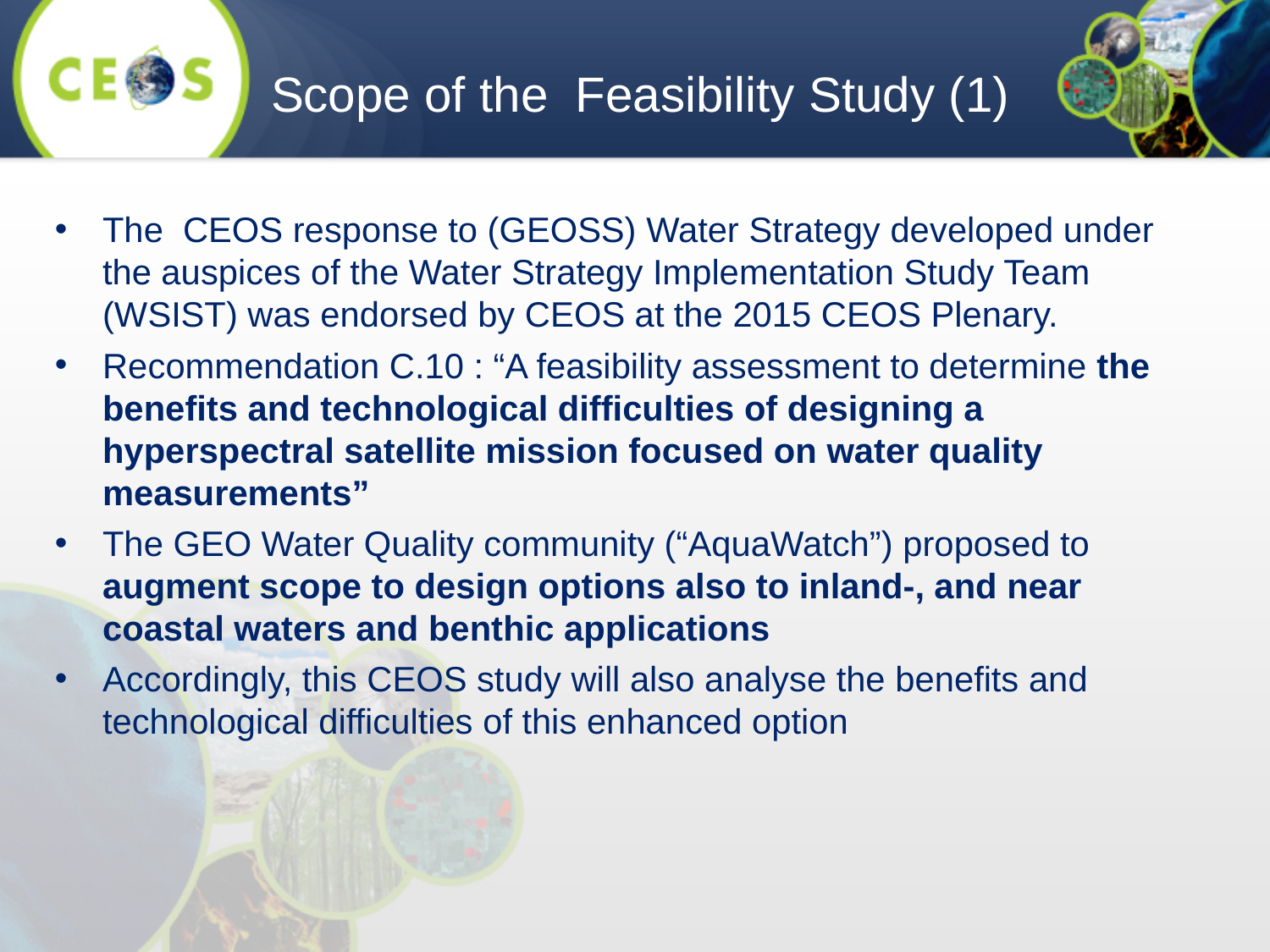

Scope of the  Feasibility Study (1)
The  CEOS response to (GEOSS) Water Strategy developed under the auspices of the Water Strategy Implementation Study Team (WSIST) was endorsed by CEOS at the 2015 CEOS Plenary.
Recommendation C.10 : “A feasibility assessment to determine the benefits and technological difficulties of designing a hyperspectral satellite mission focused on water quality measurements”
The GEO Water Quality community (“AquaWatch”) proposed to augment scope to design options also to inland-, and near coastal waters and benthic applications
Accordingly, this CEOS study will also analyse the benefits and technological difficulties of this enhanced option